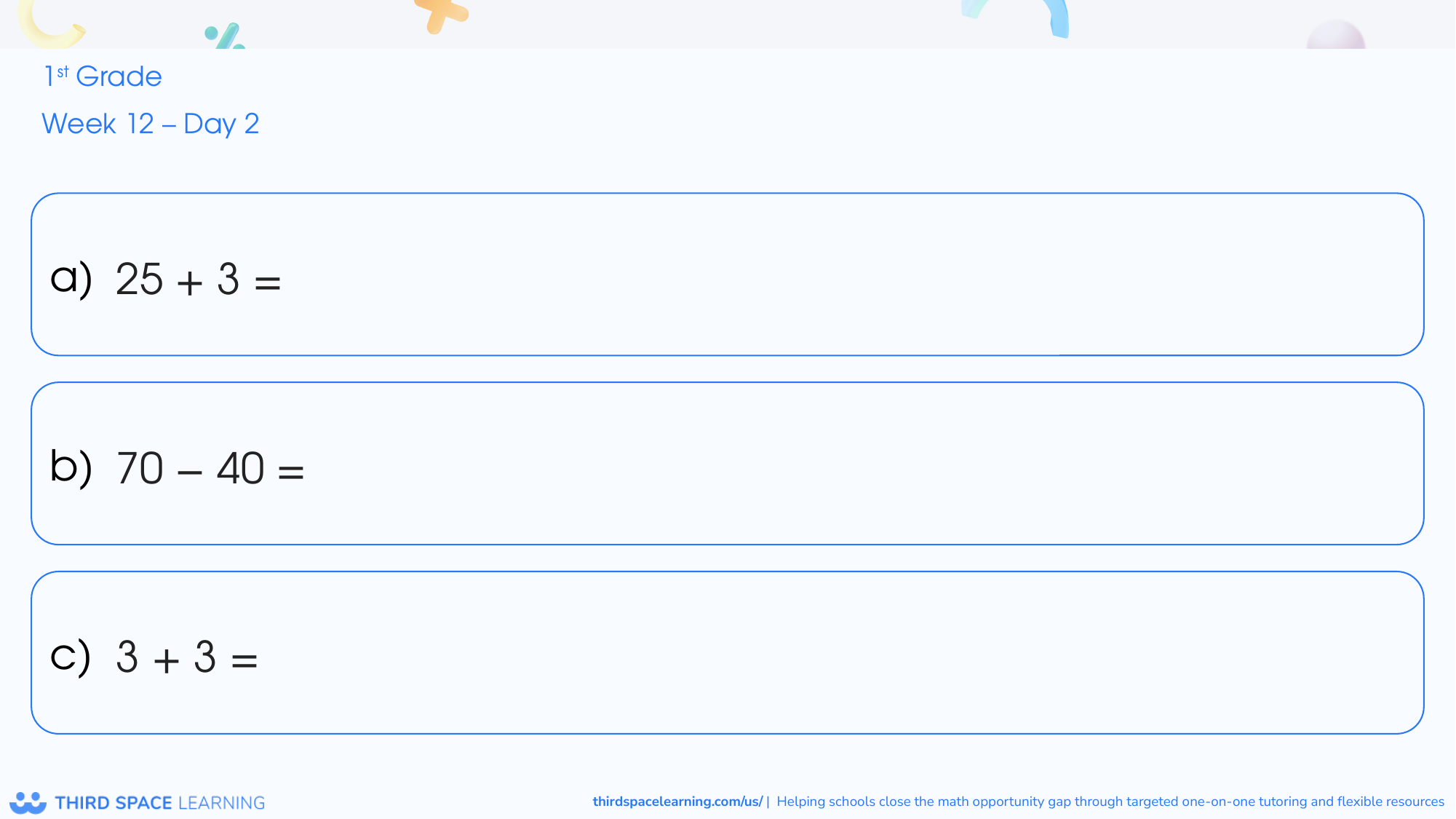

1st Grade
Week 12 – Day 2
25 + 3 =
70 − 40 =
3 + 3 =